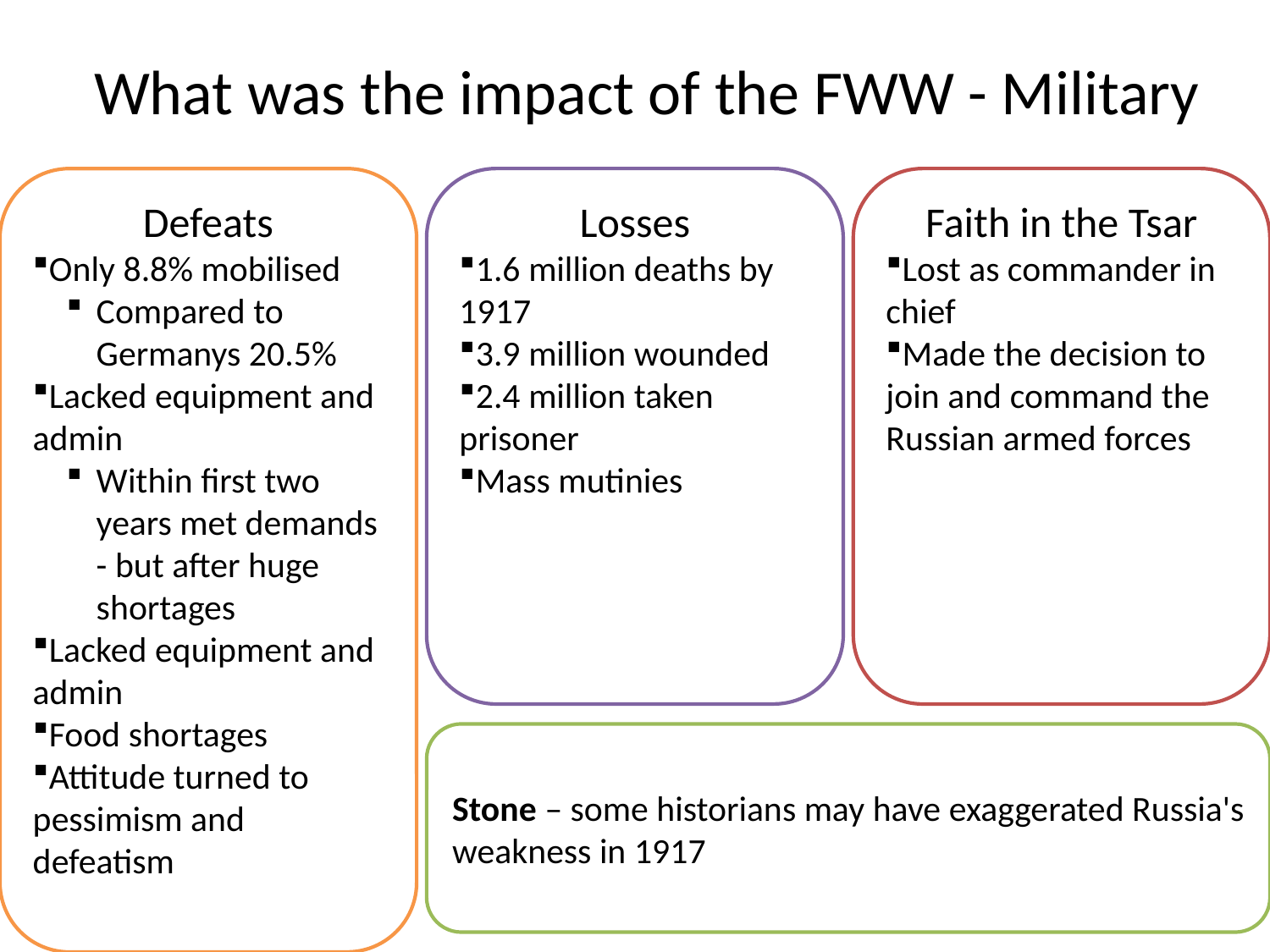

# What was the impact of the FWW - Military
Defeats
Only 8.8% mobilised
Compared to Germanys 20.5%
Lacked equipment and admin
Within first two years met demands - but after huge shortages
Lacked equipment and admin
Food shortages
Attitude turned to pessimism and defeatism

Losses
1.6 million deaths by 1917
3.9 million wounded
2.4 million taken prisoner
Mass mutinies

Faith in the Tsar
Lost as commander in chief
Made the decision to join and command the Russian armed forces

Stone – some historians may have exaggerated Russia's weakness in 1917